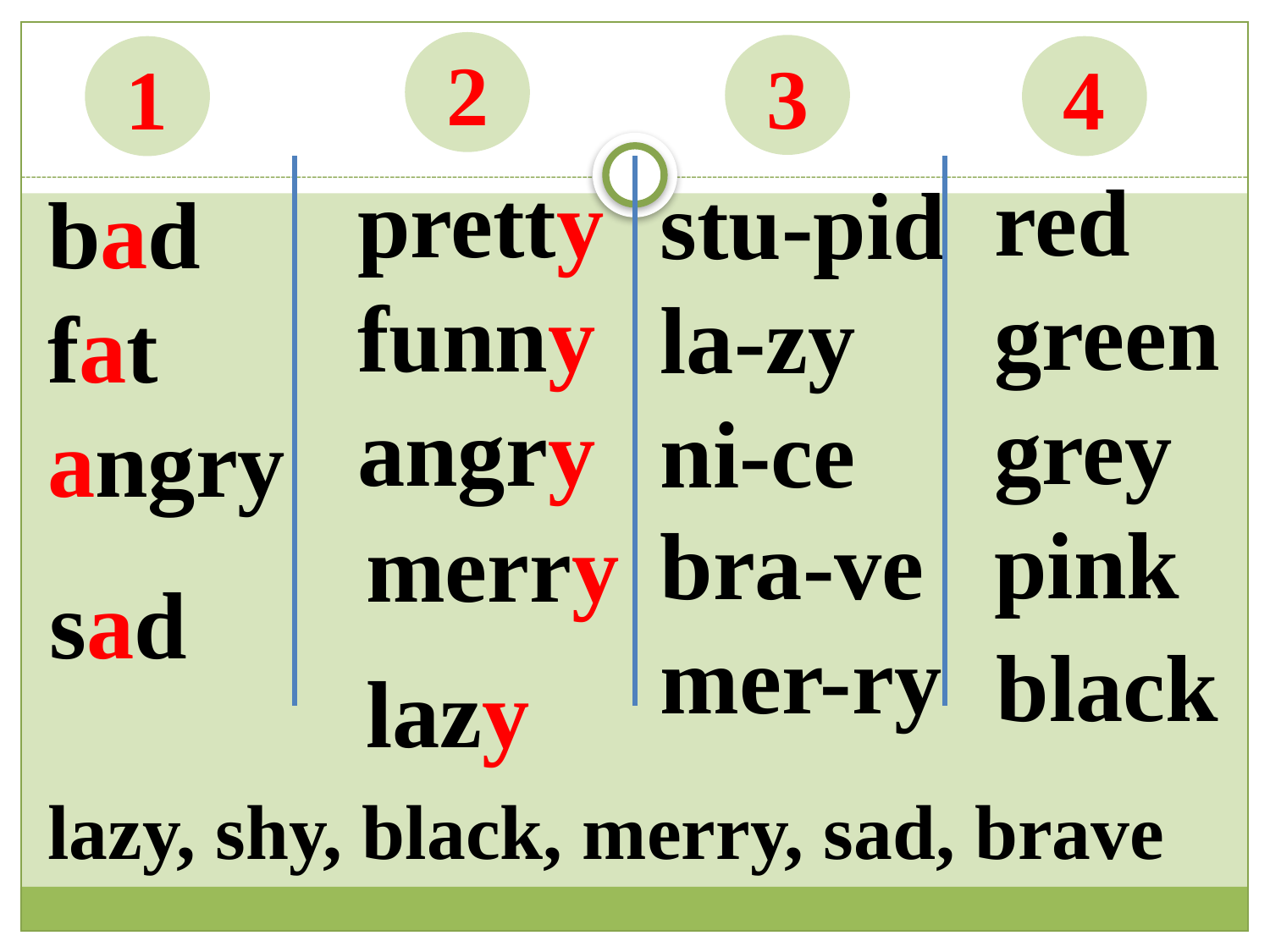

2
3
1
4
red
green
grey
pink
pretty funny angry

stu-pid
la-zy
ni-ce
bad
fat
angry

sad
bra-ve
mer-ry
merry
lazy
black
lazy, shy, black, merry, sad, brave